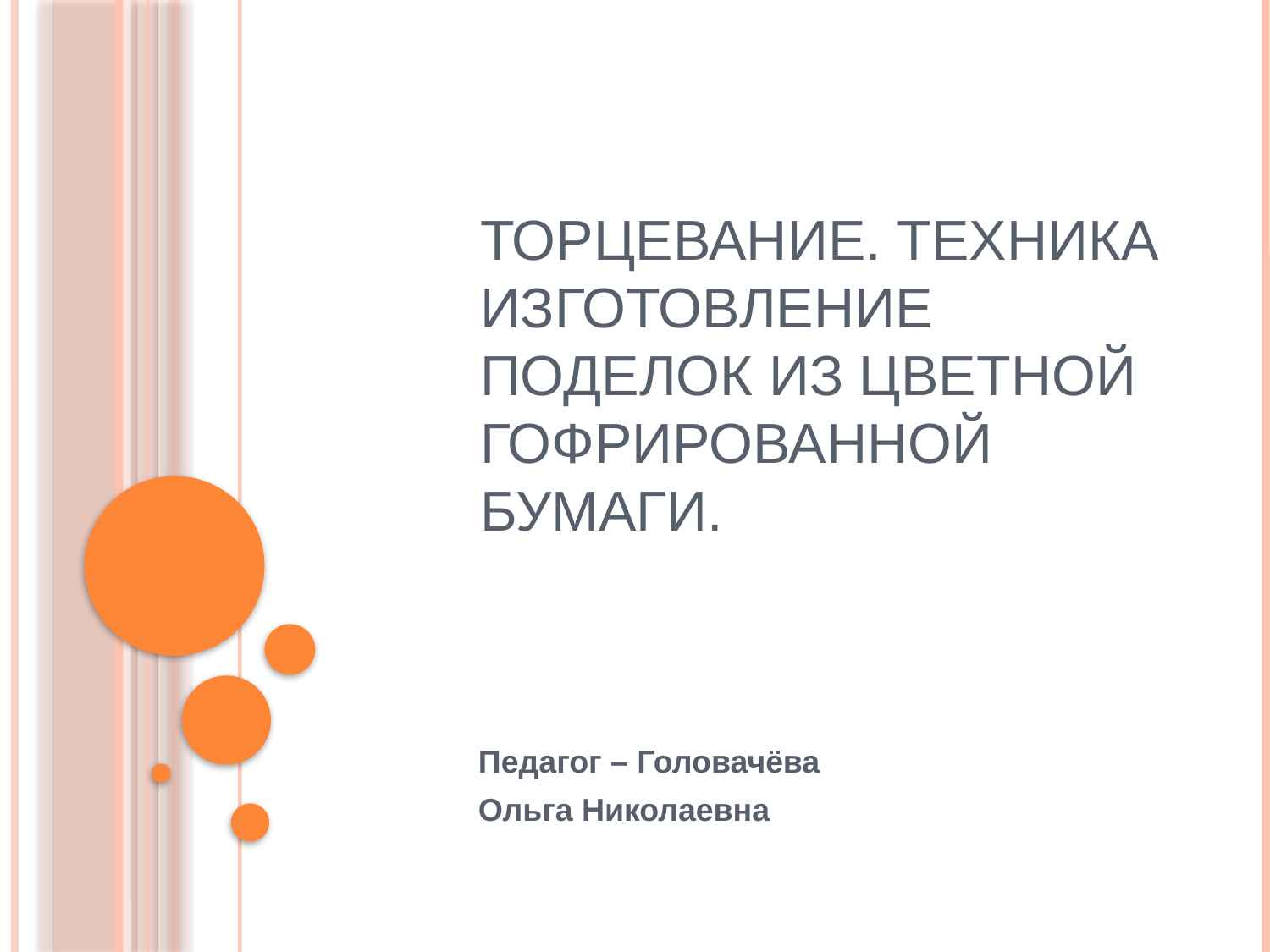

# Торцевание. Техника изготовление поделок из цветной гофрированной бумаги.

Педагог – Головачёва
Ольга Николаевна